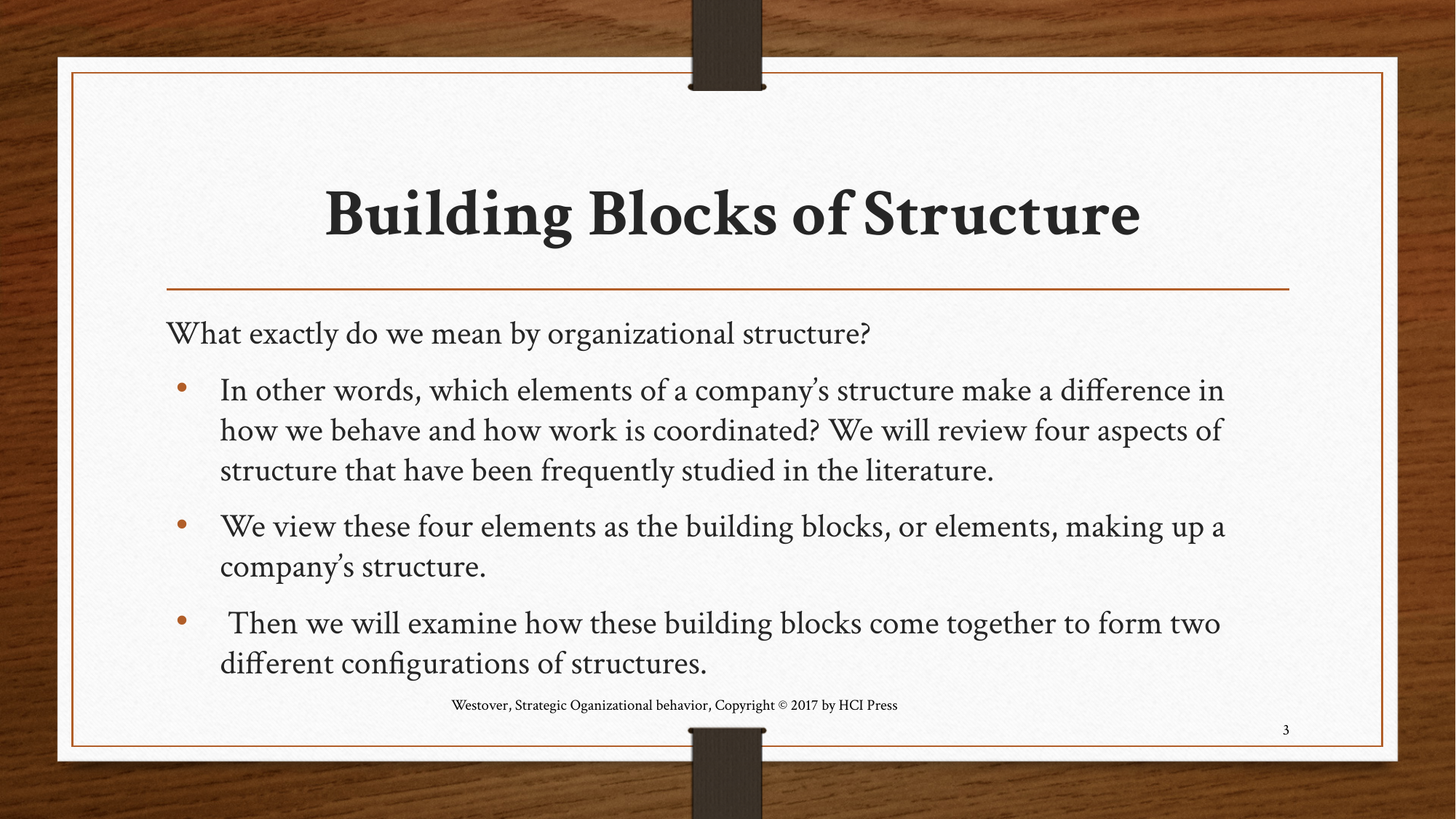

# Building Blocks of Structure
What exactly do we mean by organizational structure?
In other words, which elements of a company’s structure make a difference in how we behave and how work is coordinated? We will review four aspects of structure that have been frequently studied in the literature.
We view these four elements as the building blocks, or elements, making up a company’s structure.
 Then we will examine how these building blocks come together to form two different configurations of structures.
Westover, Strategic Oganizational behavior, Copyright © 2017 by HCI Press
3